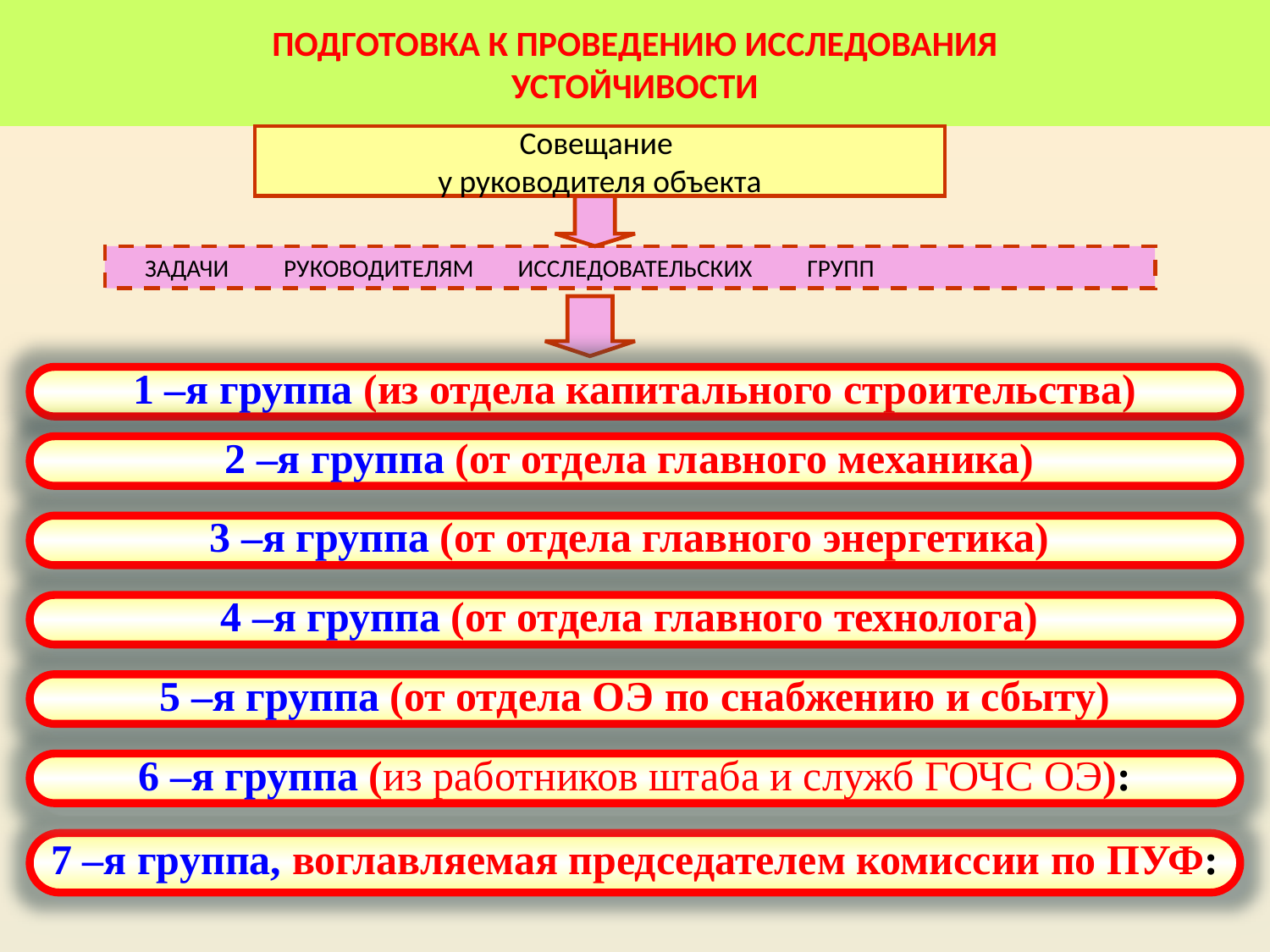

# ПОДГОТОВКА К ПРОВЕДЕНИЮ ИССЛЕДОВАНИЯ УСТОЙЧИВОСТИ

Совещание
у руководителя объекта

     ЗАДАЧИ          РУКОВОДИТЕЛЯМ        ИССЛЕДОВАТЕЛЬСКИХ          ГРУПП

1 –я группа (из отдела капитального строительства)
2 –я группа (от отдела главного механика)
3 –я группа (от отдела главного энергетика)
4 –я группа (от отдела главного технолога)
5 –я группа (от отдела ОЭ по снабжению и сбыту)
6 –я группа (из работников штаба и служб ГОЧС ОЭ):
7 –я группа, воглавляемая председателем комиссии по ПУФ: